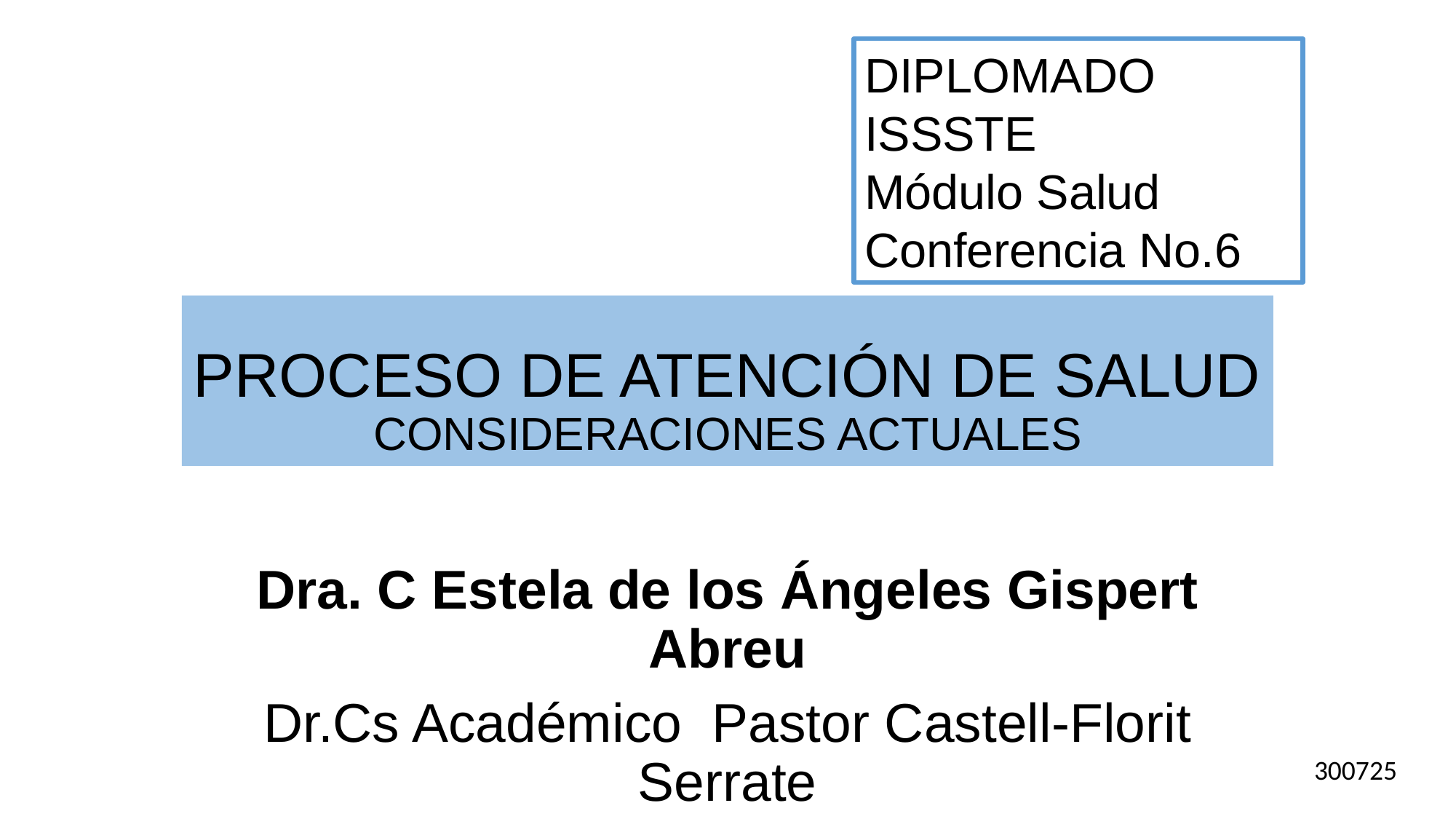

DIPLOMADO ISSSTE
Módulo Salud
Conferencia No.6
# PROCESO DE ATENCIÓN DE SALUD CONSIDERACIONES ACTUALES
Dra. C Estela de los Ángeles Gispert Abreu
Dr.Cs Académico  Pastor Castell-Florit Serrate
300725